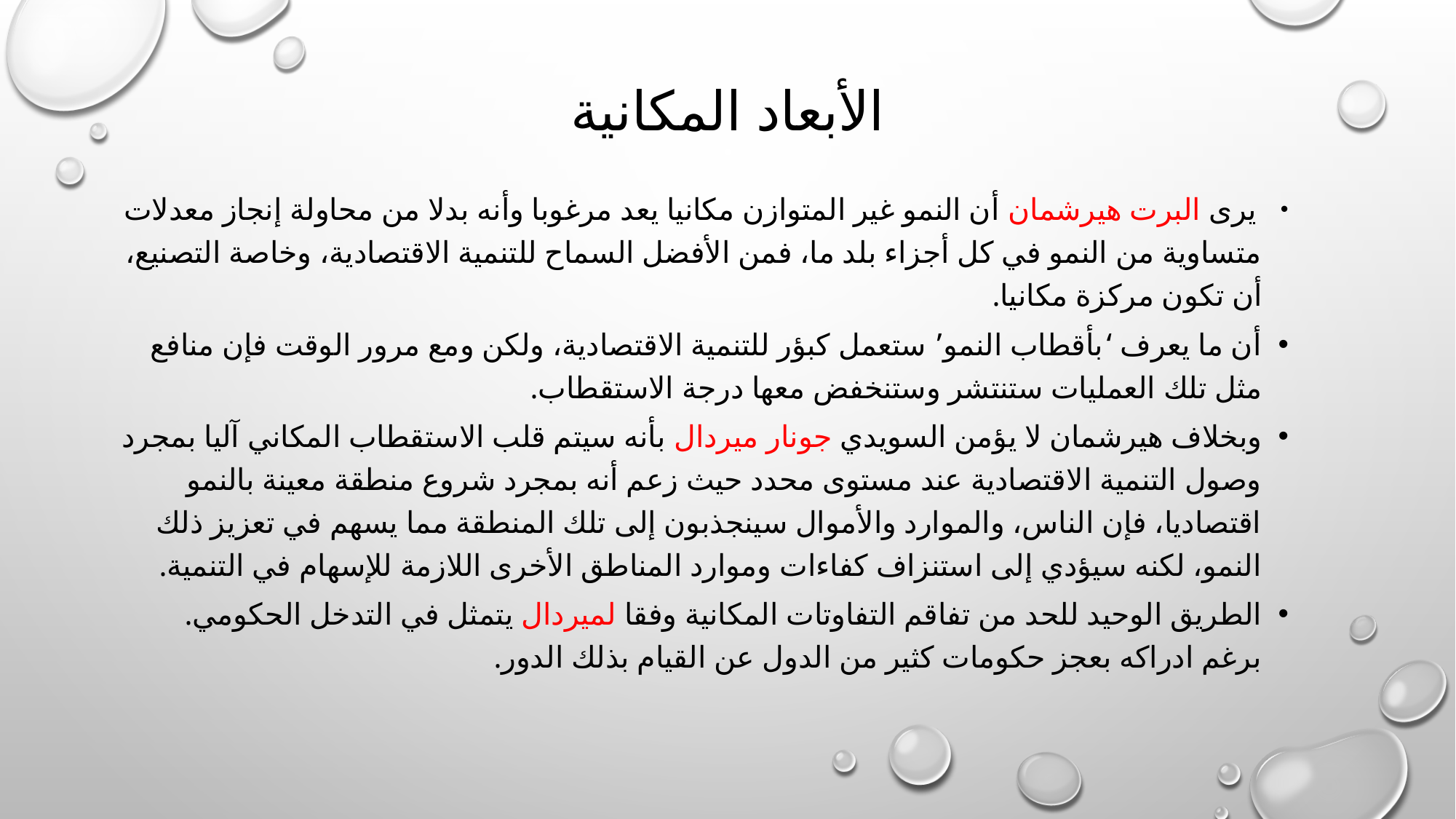

# الأبعاد المكانية
 يرى البرت هيرشمان أن النمو غير المتوازن مكانيا يعد مرغوبا وأنه بدلا من محاولة إنجاز معدلات متساوية من النمو في كل أجزاء بلد ما، فمن الأفضل السماح للتنمية الاقتصادية، وخاصة التصنيع، أن تكون مركزة مكانيا.
أن ما يعرف ‘بأقطاب النمو’ ستعمل كبؤر للتنمية الاقتصادية، ولكن ومع مرور الوقت فإن منافع مثل تلك العمليات ستنتشر وستنخفض معها درجة الاستقطاب.
وبخلاف هيرشمان لا يؤمن السويدي جونار ميردال بأنه سيتم قلب الاستقطاب المكاني آليا بمجرد وصول التنمية الاقتصادية عند مستوى محدد حيث زعم أنه بمجرد شروع منطقة معينة بالنمو اقتصاديا، فإن الناس، والموارد والأموال سينجذبون إلى تلك المنطقة مما يسهم في تعزيز ذلك النمو، لكنه سيؤدي إلى استنزاف كفاءات وموارد المناطق الأخرى اللازمة للإسهام في التنمية.
الطريق الوحيد للحد من تفاقم التفاوتات المكانية وفقا لميردال يتمثل في التدخل الحكومي. برغم ادراكه بعجز حكومات كثير من الدول عن القيام بذلك الدور.